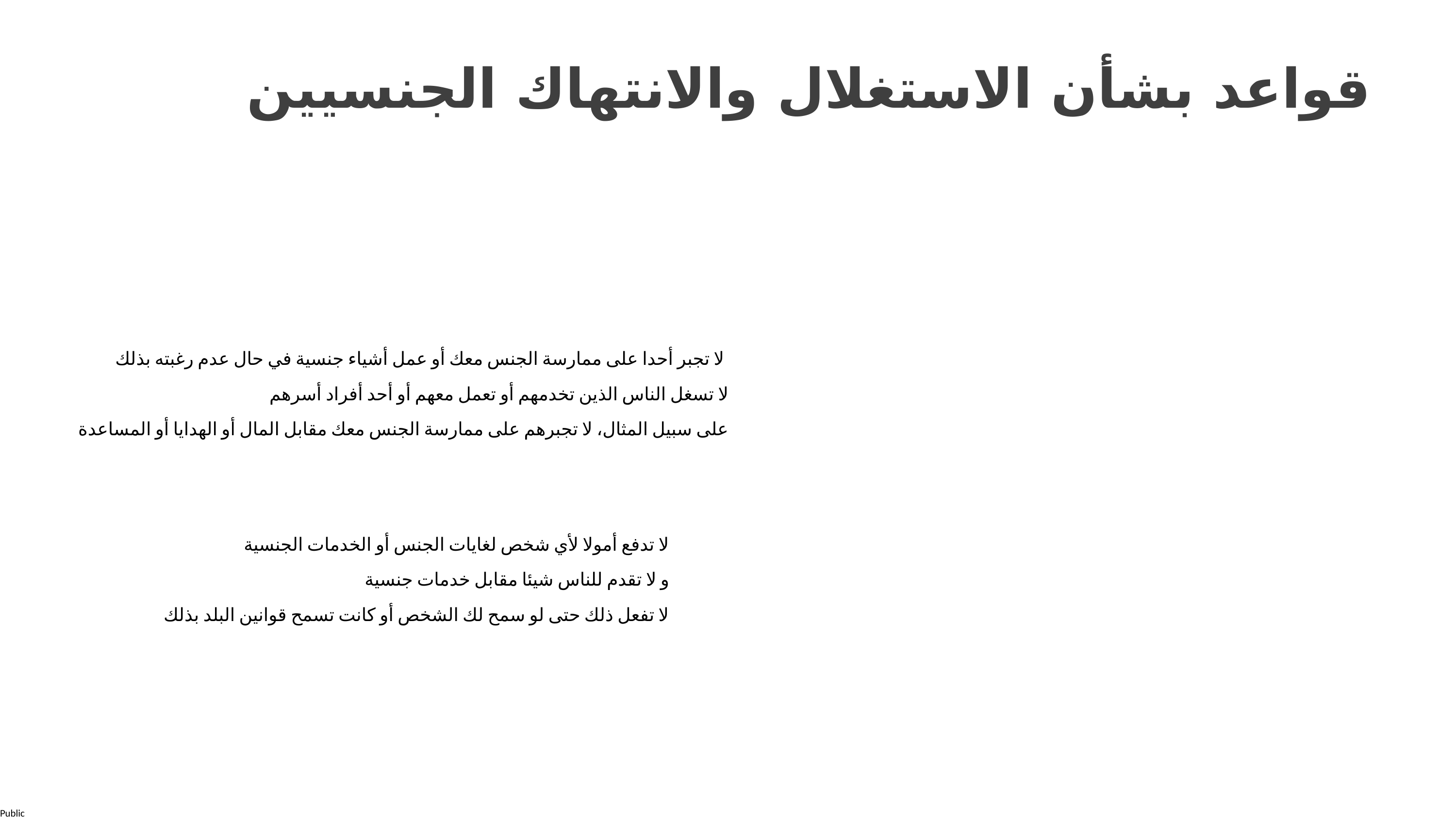

قواعد بشأن الاستغلال والانتهاك الجنسيين
 لا تجبر أحدا على ممارسة الجنس معك أو عمل أشياء جنسية في حال عدم رغبته بذلك
لا تسغل الناس الذين تخدمهم أو تعمل معهم أو أحد أفراد أسرهم
على سبيل المثال، لا تجبرهم على ممارسة الجنس معك مقابل المال أو الهدايا أو المساعدة
لا تدفع أمولا لأي شخص لغايات الجنس أو الخدمات الجنسية
و لا تقدم للناس شيئا مقابل خدمات جنسية
لا تفعل ذلك حتى لو سمح لك الشخص أو كانت تسمح قوانين البلد بذلك